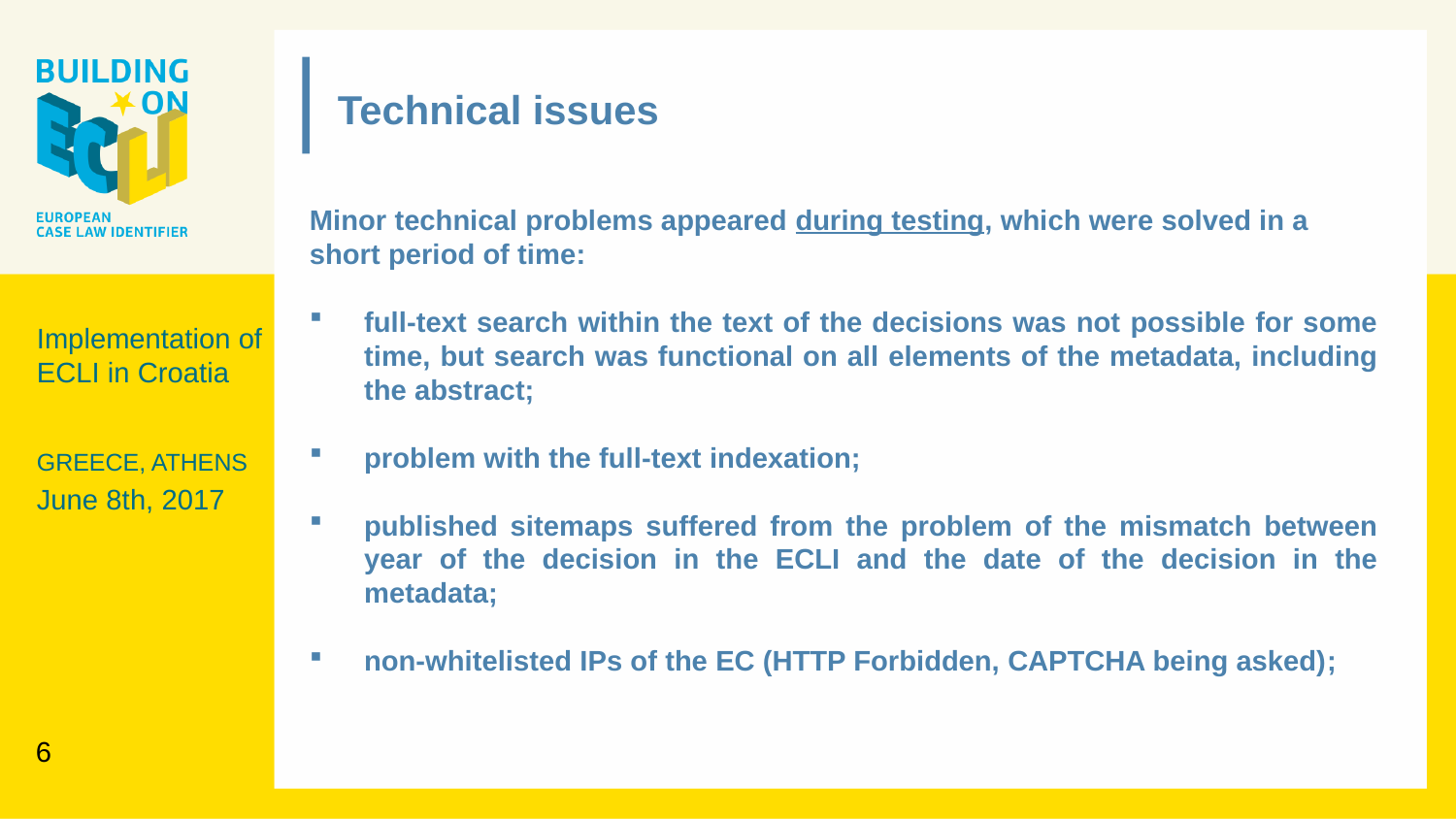

Technical issues
Minor technical problems appeared during testing, which were solved in a short period of time:

full-text search within the text of the decisions was not possible for some time, but search was functional on all elements of the metadata, including the abstract;

problem with the full-text indexation;

published sitemaps suffered from the problem of the mismatch between year of the decision in the ECLI and the date of the decision in the metadata;

non-whitelisted IPs of the EC (HTTP Forbidden, CAPTCHA being asked);

Implementation of ECLI in Croatia
GREECE, ATHENS
June 8th, 2017
6